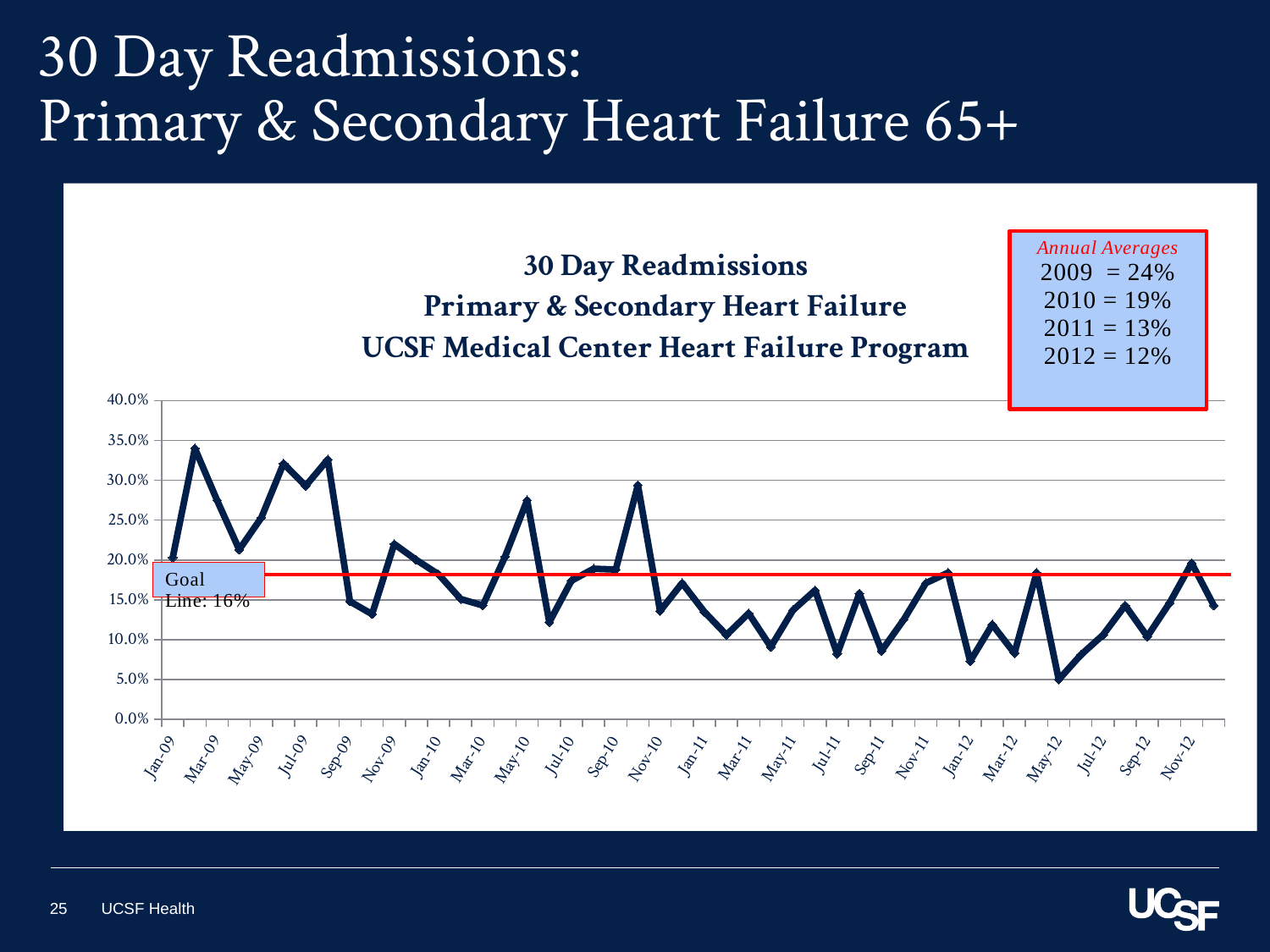

# 30 Day Readmissions: Primary & Secondary Heart Failure 65+

### Chart: 30 Day Readmissions
Primary & Secondary Heart Failure
UCSF Medical Center Heart Failure Program

| Category | P & S HF 30D Readmissions |
|---|---|
| 39814 | 0.203 |
| 39845 | 0.34 |
| 39873 | 0.275 |
| 39904 | 0.213 |
| 39934 | 0.253 |
| 39965 | 0.321 |
| 39995 | 0.293 |
| 40026 | 0.326 |
| 40057 | 0.148 |
| 40087 | 0.132 |
| 40118 | 0.22 |
| 40148 | 0.2 |
| 40179 | 0.182 |
| 40210 | 0.151 |
| 40238 | 0.143 |
| 40269 | 0.204 |
| 40299 | 0.275 |
| 40330 | 0.122 |
| 40360 | 0.174 |
| 40391 | 0.189 |
| 40422 | 0.188 |
| 40452 | 0.294 |
| 40483 | 0.136 |
| 40513 | 0.171 |
| 40544 | 0.135 |
| 40575 | 0.106 |
| 40603 | 0.133 |
| 40634 | 0.091 |
| 40664 | 0.137 |
| 40695 | 0.162 |
| 40725 | 0.082 |
| 40756 | 0.158 |
| 40787 | 0.086 |
| 40817 | 0.125 |
| 40848 | 0.171 |
| 40878 | 0.184 |
| 40909 | 0.073 |
| 40940 | 0.119 |
| 40969 | 0.083 |
| 41000 | 0.184 |
| 41030 | 0.05 |
| 41061 | 0.081 |
| 41091 | 0.106 |
| 41122 | 0.143 |
| 41153 | 0.104 |
| 41183 | 0.146 |
| 41214 | 0.196 |
| 41244 | 0.143 |
25
UCSF Health